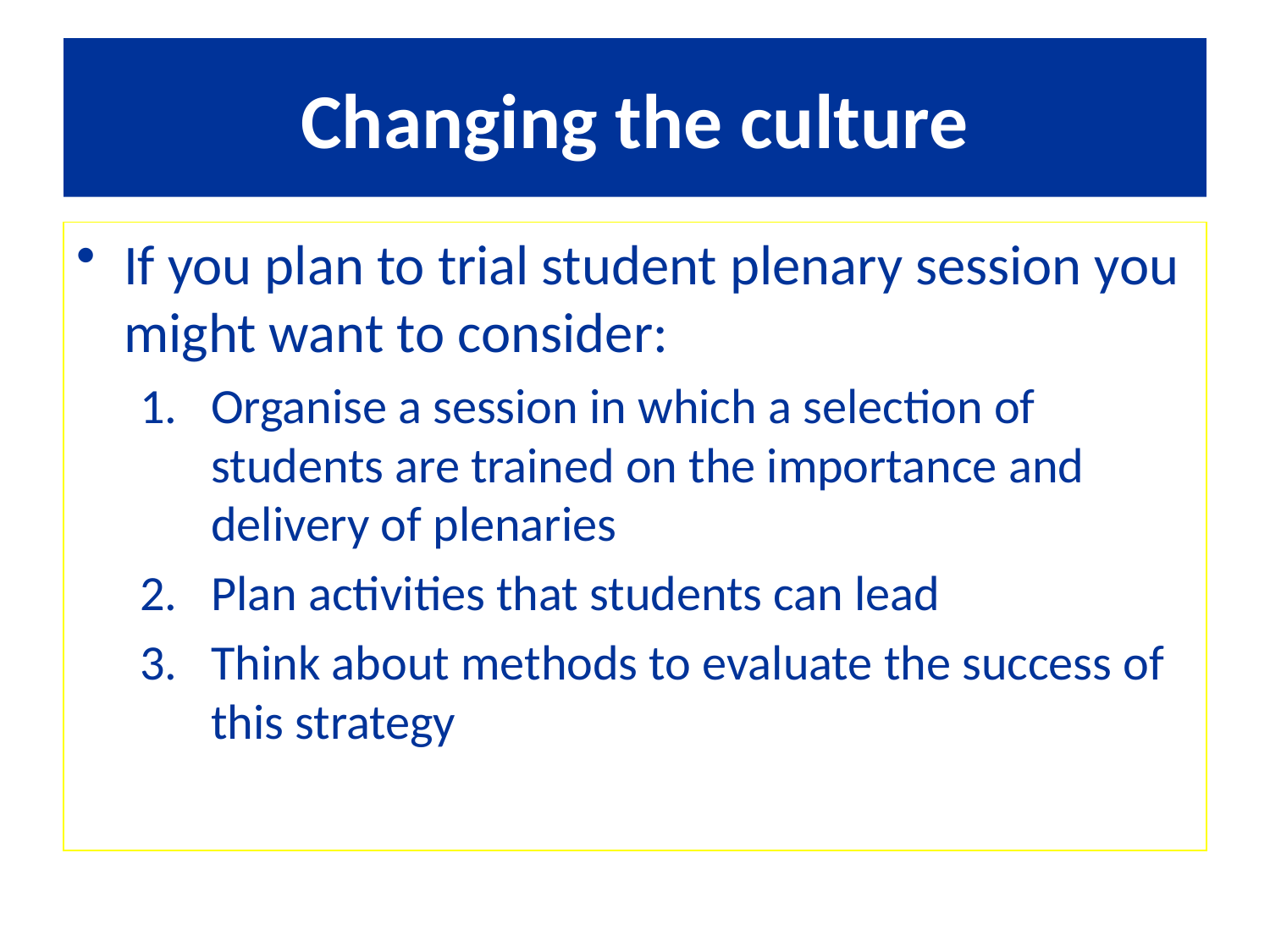

# Changing the culture
If you plan to trial student plenary session you might want to consider:
Organise a session in which a selection of students are trained on the importance and delivery of plenaries
Plan activities that students can lead
Think about methods to evaluate the success of this strategy